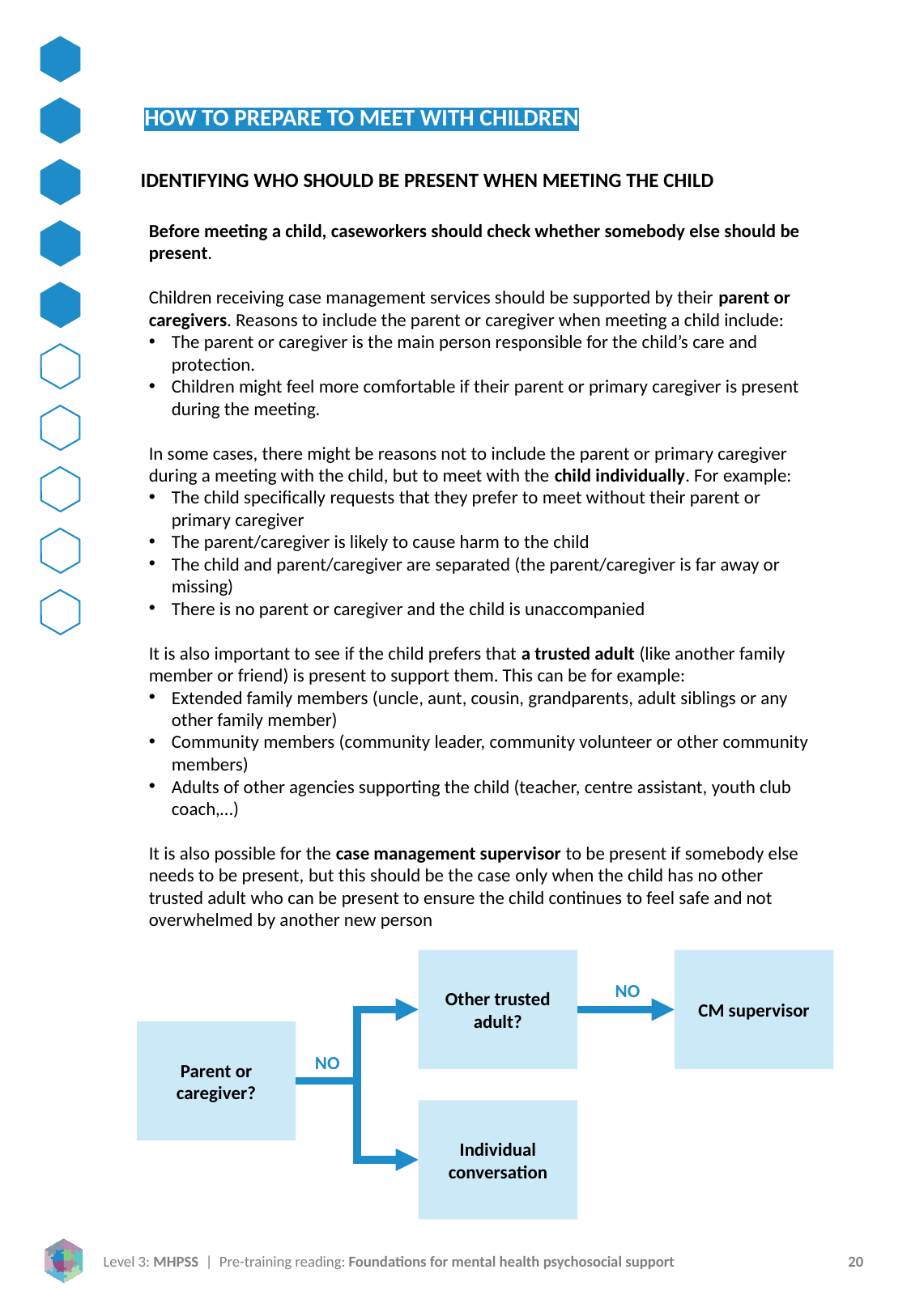

HOW TO PREPARE TO MEET WITH CHILDREN

IDENTIFYING WHO SHOULD BE PRESENT WHEN MEETING THE CHILD

Before meeting a child, caseworkers should check whether somebody else should be present.

Children receiving case management services should be supported by their parent or caregivers. Reasons to include the parent or caregiver when meeting a child include:
The parent or caregiver is the main person responsible for the child’s care and protection.
Children might feel more comfortable if their parent or primary caregiver is present during the meeting.

In some cases, there might be reasons not to include the parent or primary caregiver during a meeting with the child, but to meet with the child individually. For example:
The child specifically requests that they prefer to meet without their parent or primary caregiver
The parent/caregiver is likely to cause harm to the child
The child and parent/caregiver are separated (the parent/caregiver is far away or missing)
There is no parent or caregiver and the child is unaccompanied

It is also important to see if the child prefers that a trusted adult (like another family member or friend) is present to support them. This can be for example:
Extended family members (uncle, aunt, cousin, grandparents, adult siblings or any other family member)
Community members (community leader, community volunteer or other community members)
Adults of other agencies supporting the child (teacher, centre assistant, youth club coach,…)

It is also possible for the case management supervisor to be present if somebody else needs to be present, but this should be the case only when the child has no other trusted adult who can be present to ensure the child continues to feel safe and not overwhelmed by another new person

Other trusted adult?
CM supervisor
NO
Parent or caregiver?
NO
Individual conversation